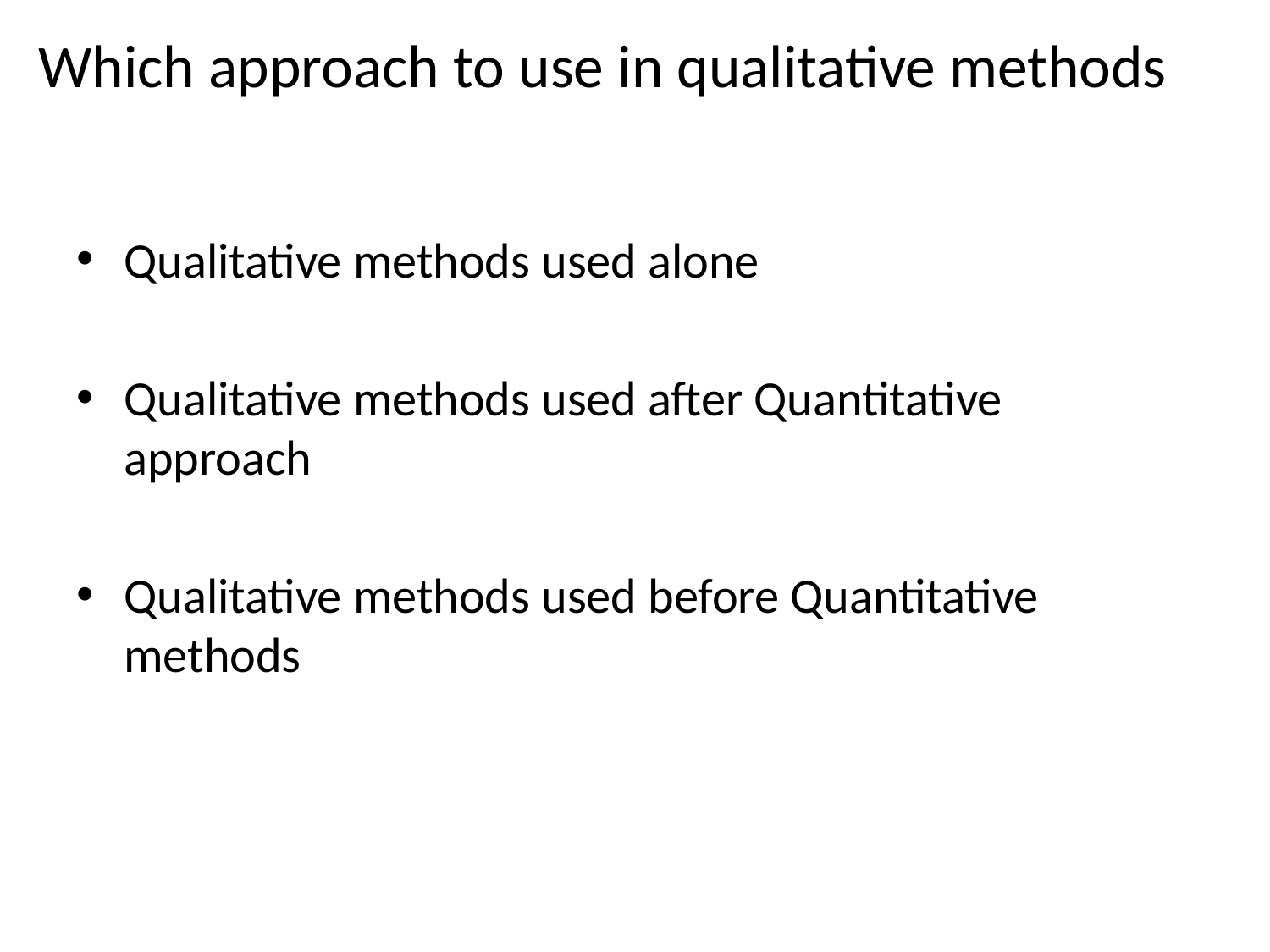

# Which approach to use in qualitative methods
Qualitative methods used alone

Qualitative methods used after Quantitative approach

Qualitative methods used before Quantitative methods